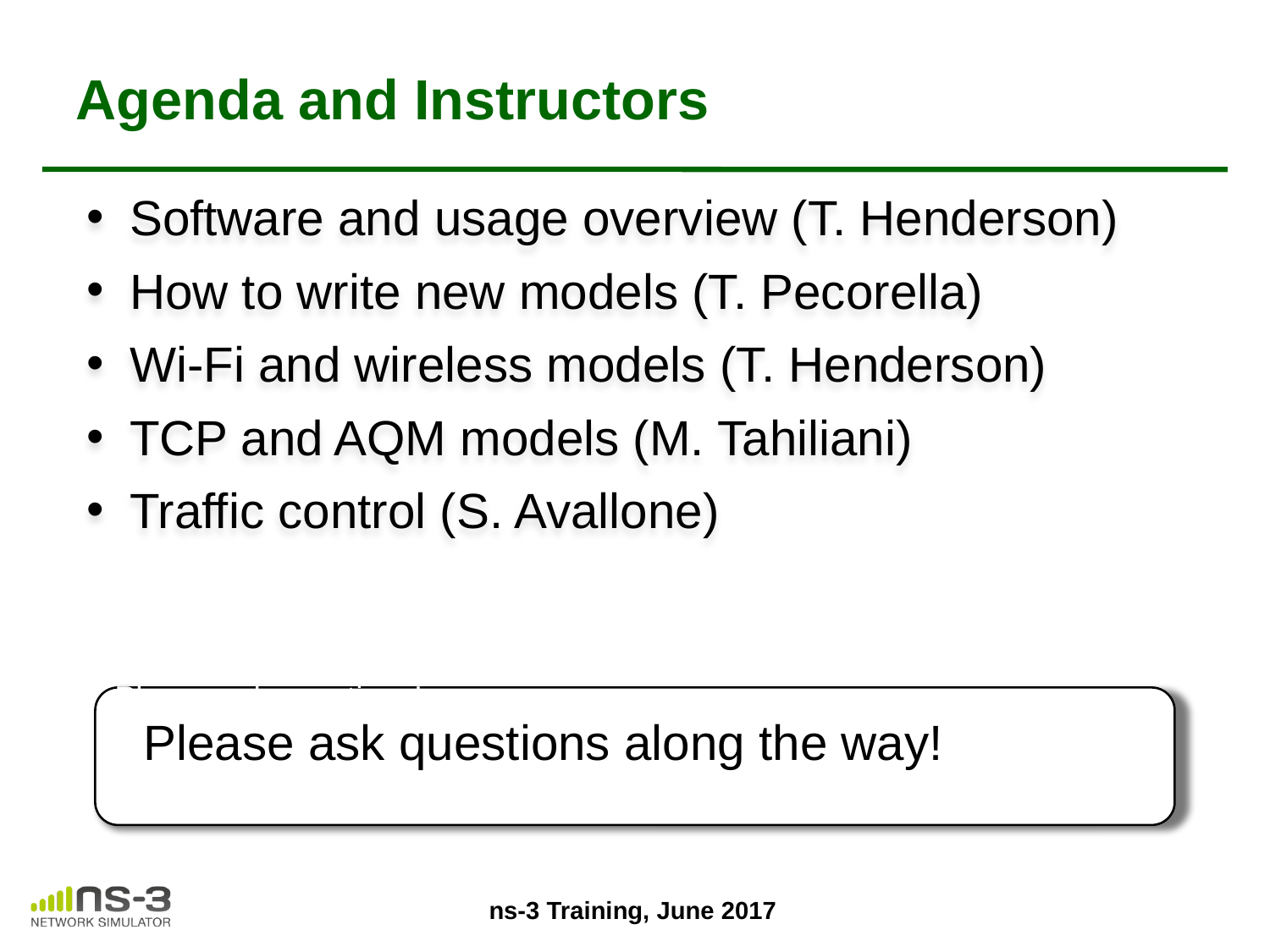

# Agenda and Instructors
Software and usage overview (T. Henderson)
How to write new models (T. Pecorella)
Wi-Fi and wireless models (T. Henderson)
TCP and AQM models (M. Tahiliani)
Traffic control (S. Avallone)

Please ask questions!
Please ask questions along the way!
ns-3 Training, June 2017